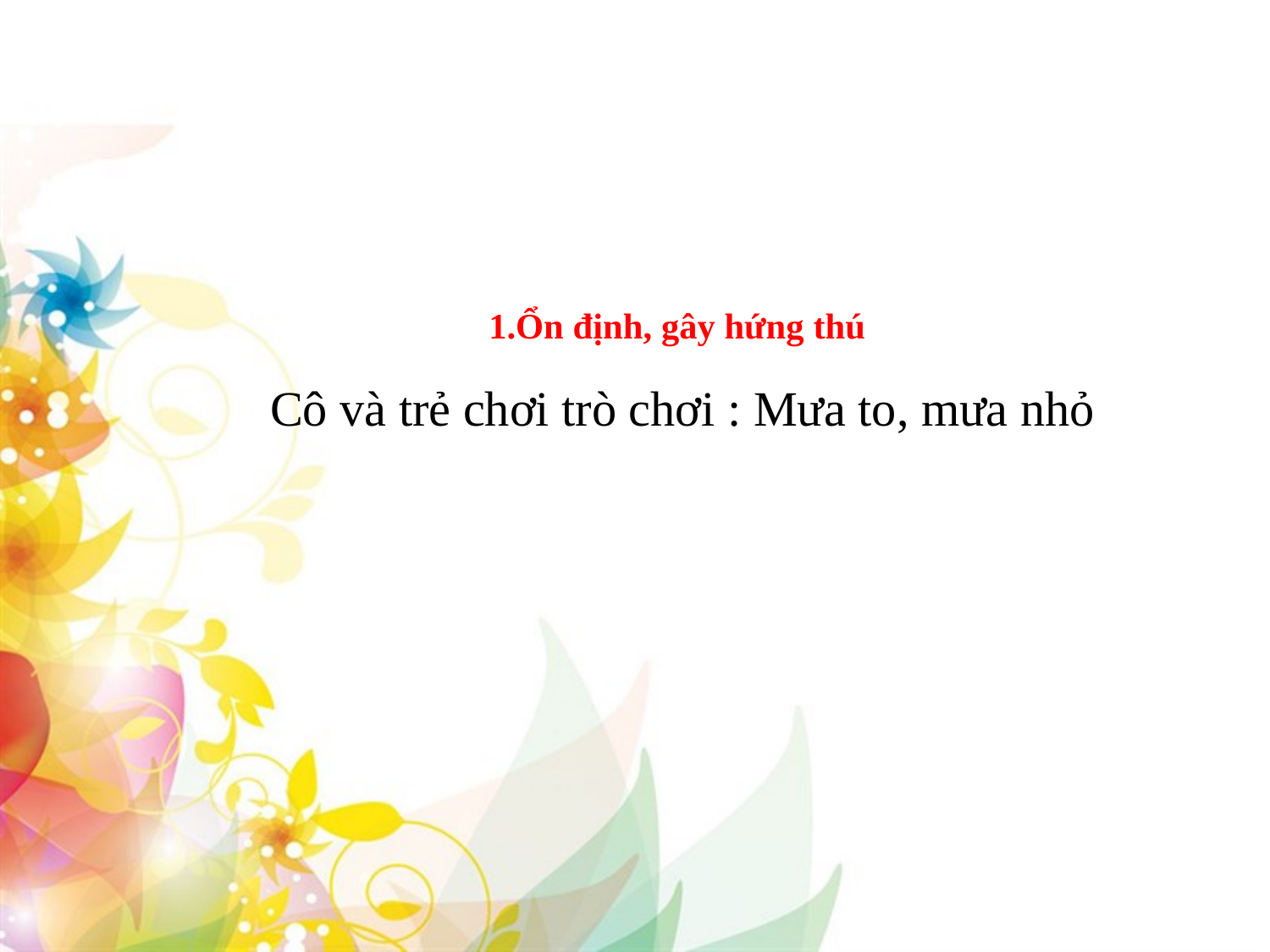

# 1.Ổn định, gây hứng thú
Cô và trẻ chơi trò chơi : Mưa to, mưa nhỏ